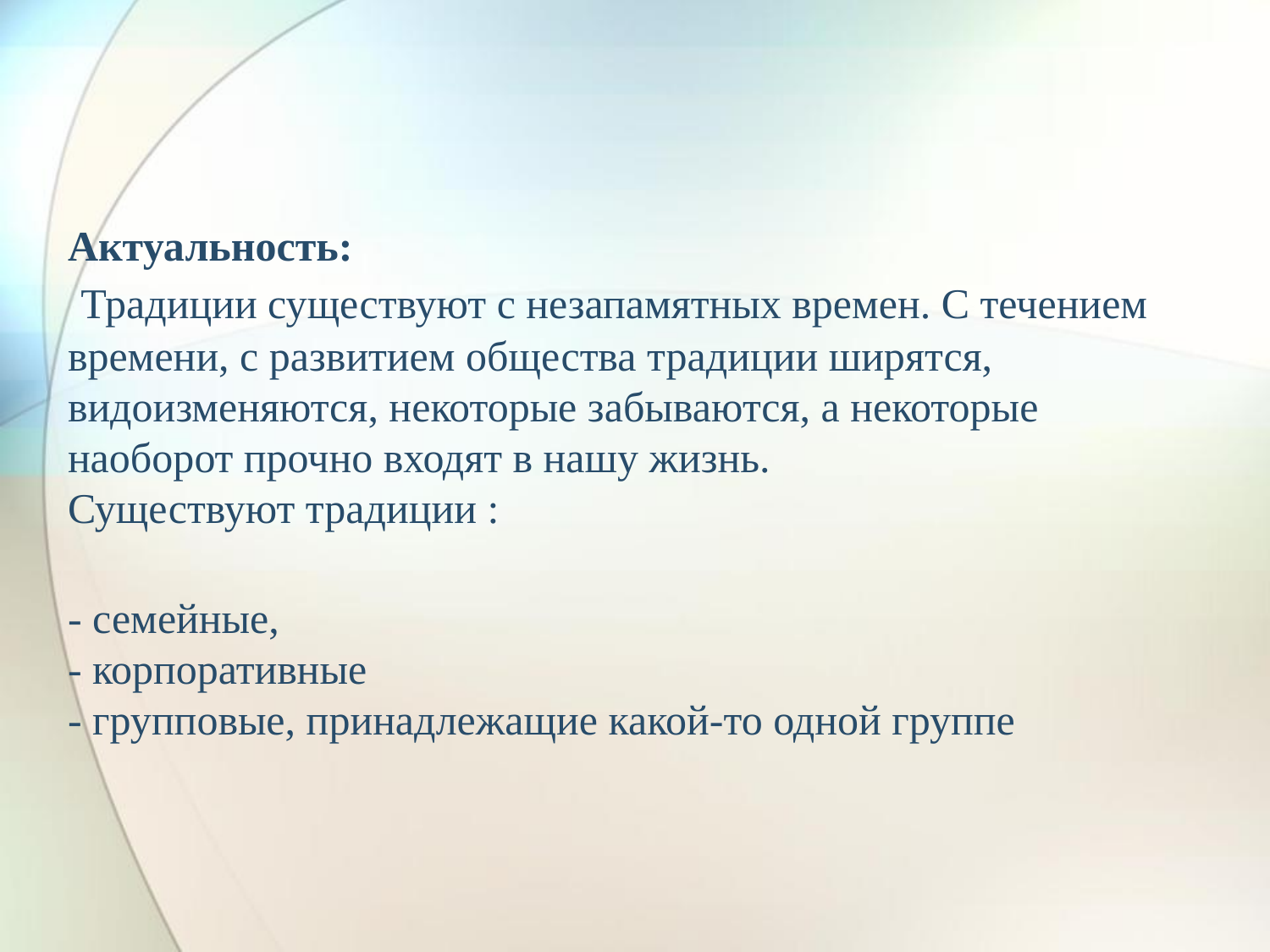

# Актуальность:  Традиции существуют с незапамятных времен. С течением времени, с развитием общества традиции ширятся, видоизменяются, некоторые забываются, а некоторые наоборот прочно входят в нашу жизнь. Существуют традиции : - семейные, - корпоративные - групповые, принадлежащие какой-то одной группе